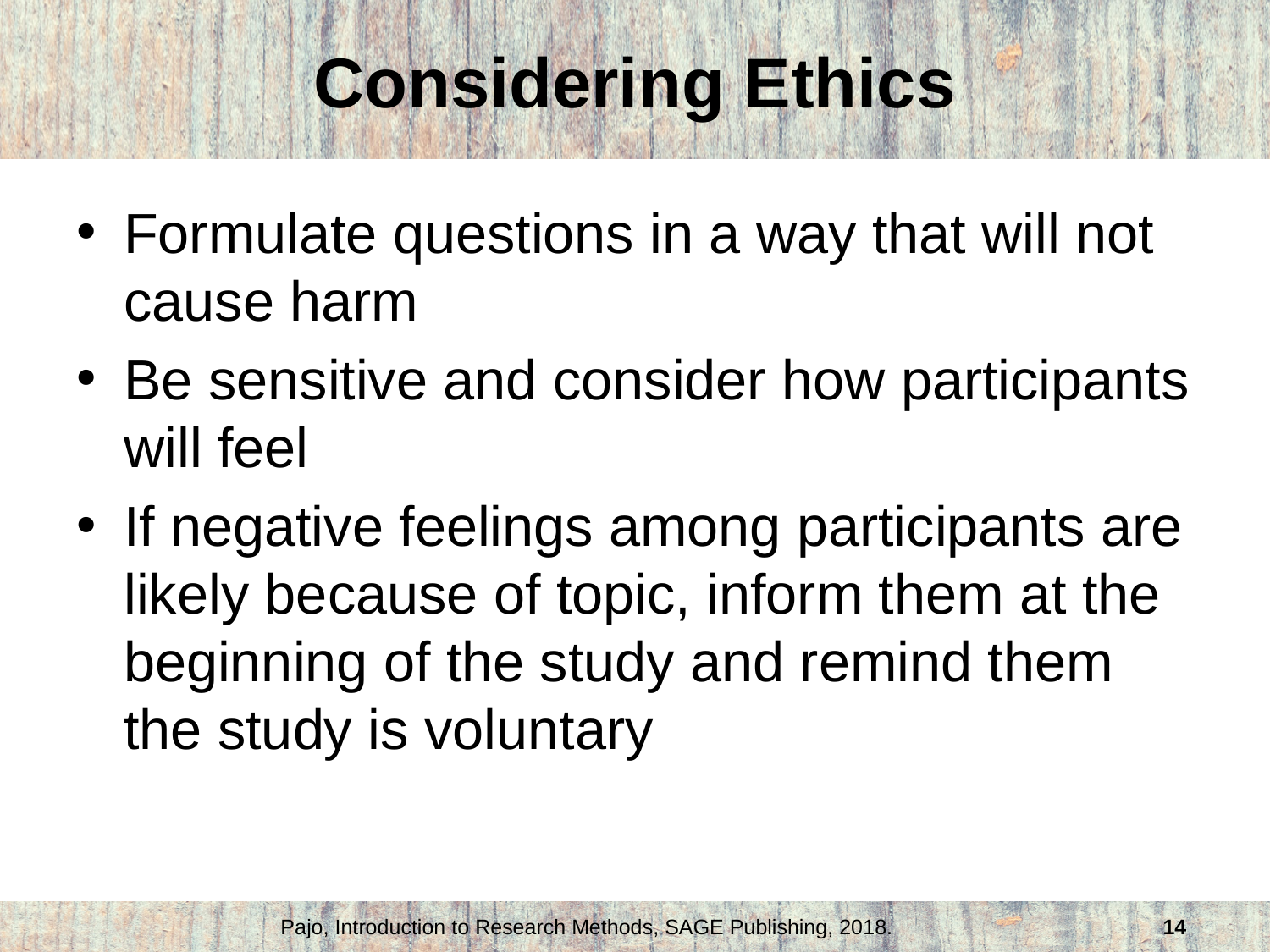

# Considering Ethics
Formulate questions in a way that will not cause harm
Be sensitive and consider how participants will feel
If negative feelings among participants are likely because of topic, inform them at the beginning of the study and remind them the study is voluntary
Pajo, Introduction to Research Methods, SAGE Publishing, 2018.
14